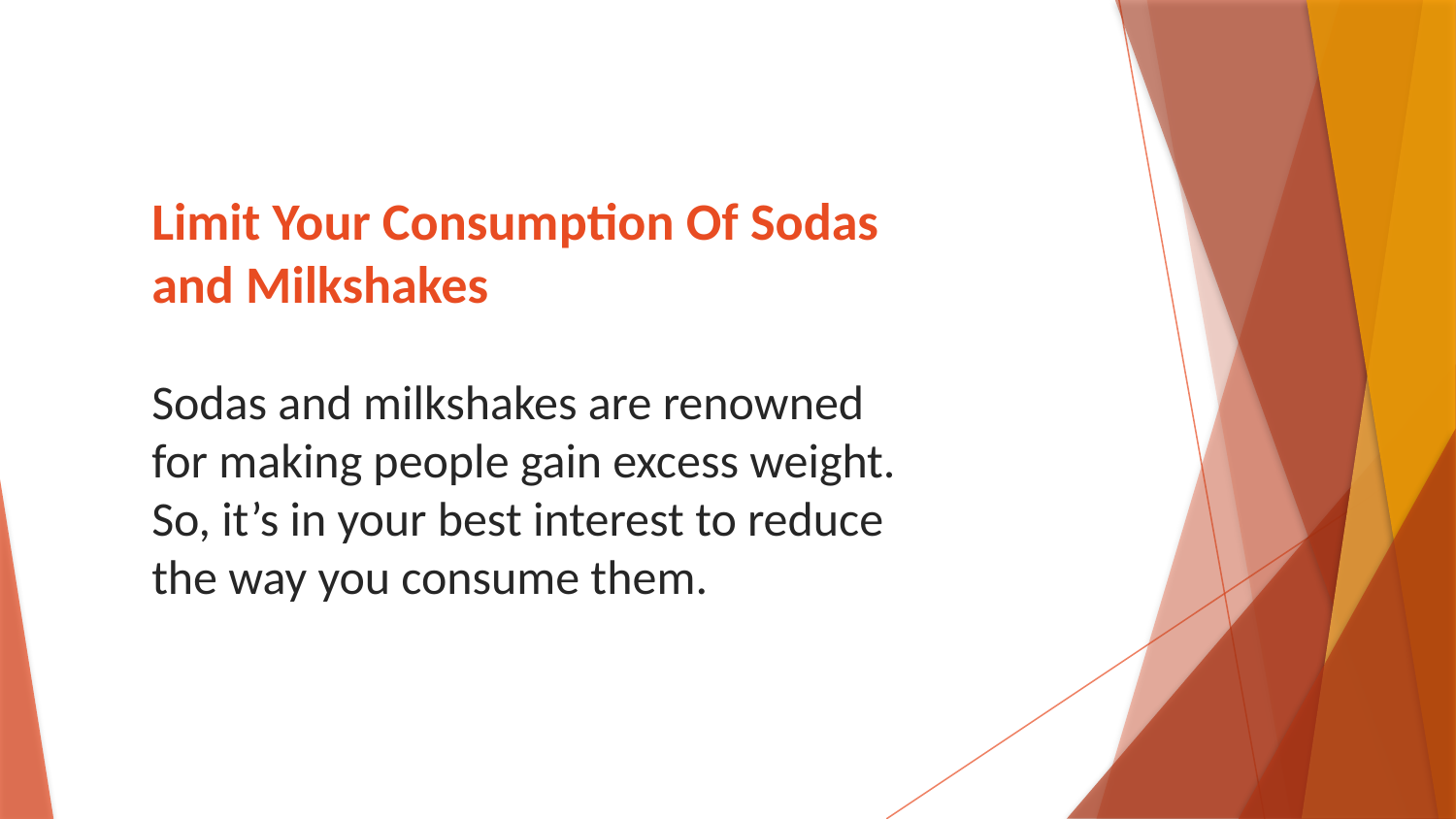

# Limit Your Consumption Of Sodas and Milkshakes
Sodas and milkshakes are renowned for making people gain excess weight. So, it’s in your best interest to reduce the way you consume them.